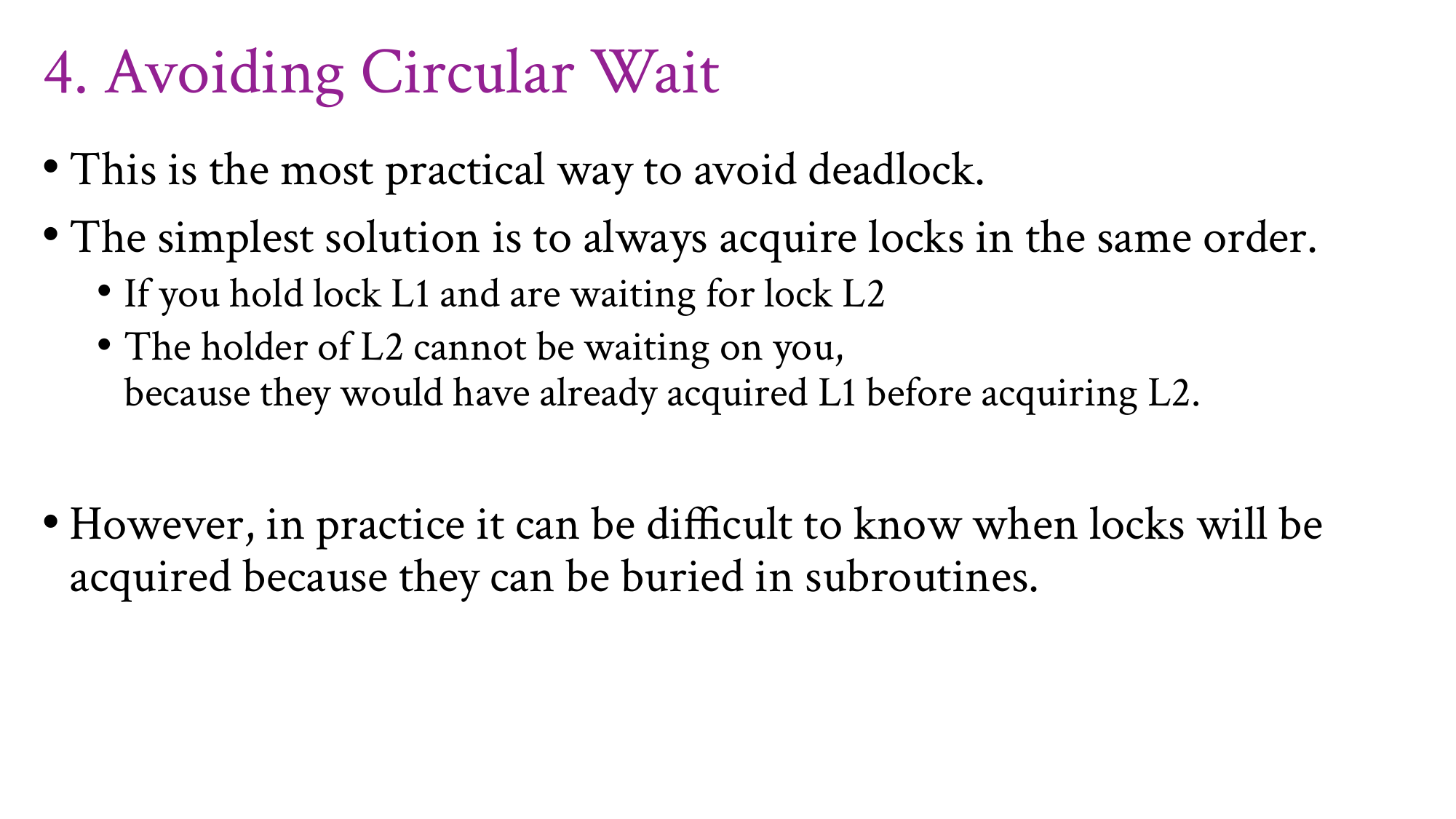

# 4. Avoiding Circular Wait
This is the most practical way to avoid deadlock.
The simplest solution is to always acquire locks in the same order.
If you hold lock L1 and are waiting for lock L2
The holder of L2 cannot be waiting on you,
because they would have already acquired L1 before acquiring L2.

However, in practice it can be difficult to know when locks will be acquired because they can be buried in subroutines.